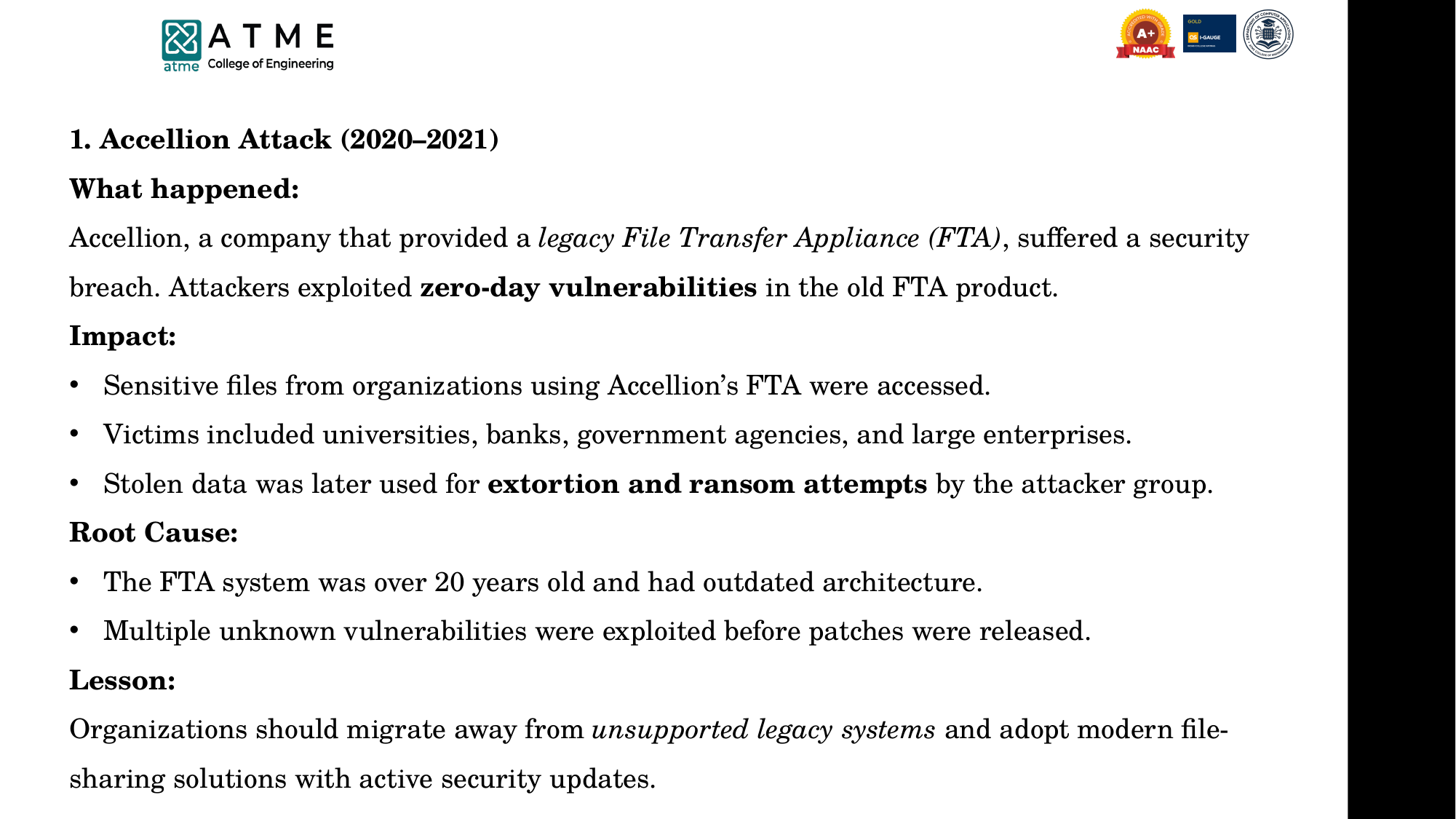

1. Accellion Attack (2020–2021)
What happened:
Accellion, a company that provided a legacy File Transfer Appliance (FTA), suffered a security breach. Attackers exploited zero-day vulnerabilities in the old FTA product.
Impact:
Sensitive files from organizations using Accellion’s FTA were accessed.
Victims included universities, banks, government agencies, and large enterprises.
Stolen data was later used for extortion and ransom attempts by the attacker group.
Root Cause:
The FTA system was over 20 years old and had outdated architecture.
Multiple unknown vulnerabilities were exploited before patches were released.
Lesson:
Organizations should migrate away from unsupported legacy systems and adopt modern file-sharing solutions with active security updates.